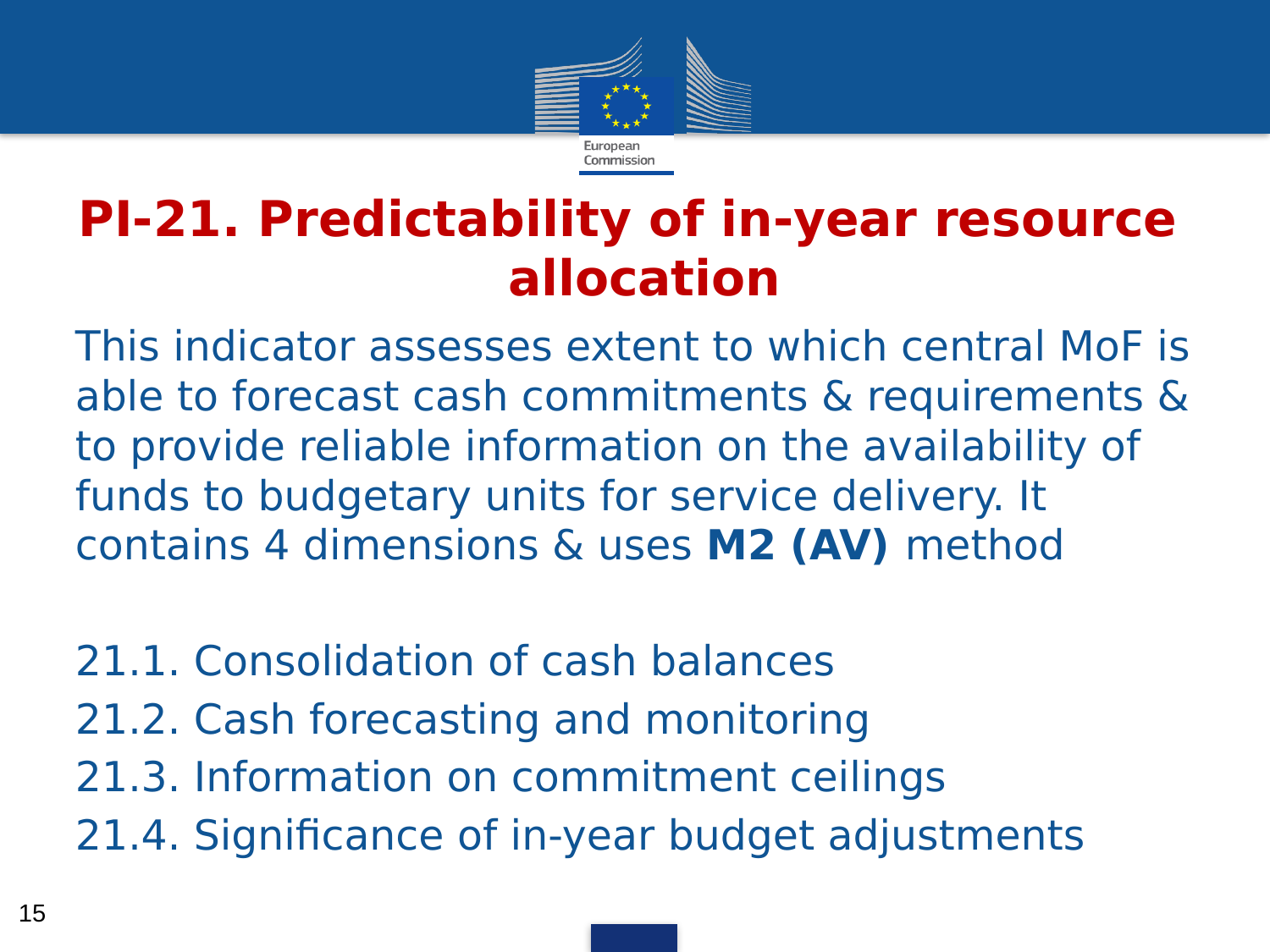

# PI-21. Predictability of in-year resource allocation
This indicator assesses extent to which central MoF is able to forecast cash commitments & requirements & to provide reliable information on the availability of funds to budgetary units for service delivery. It contains 4 dimensions & uses M2 (AV) method

21.1. Consolidation of cash balances
21.2. Cash forecasting and monitoring
21.3. Information on commitment ceilings
21.4. Significance of in-year budget adjustments

15